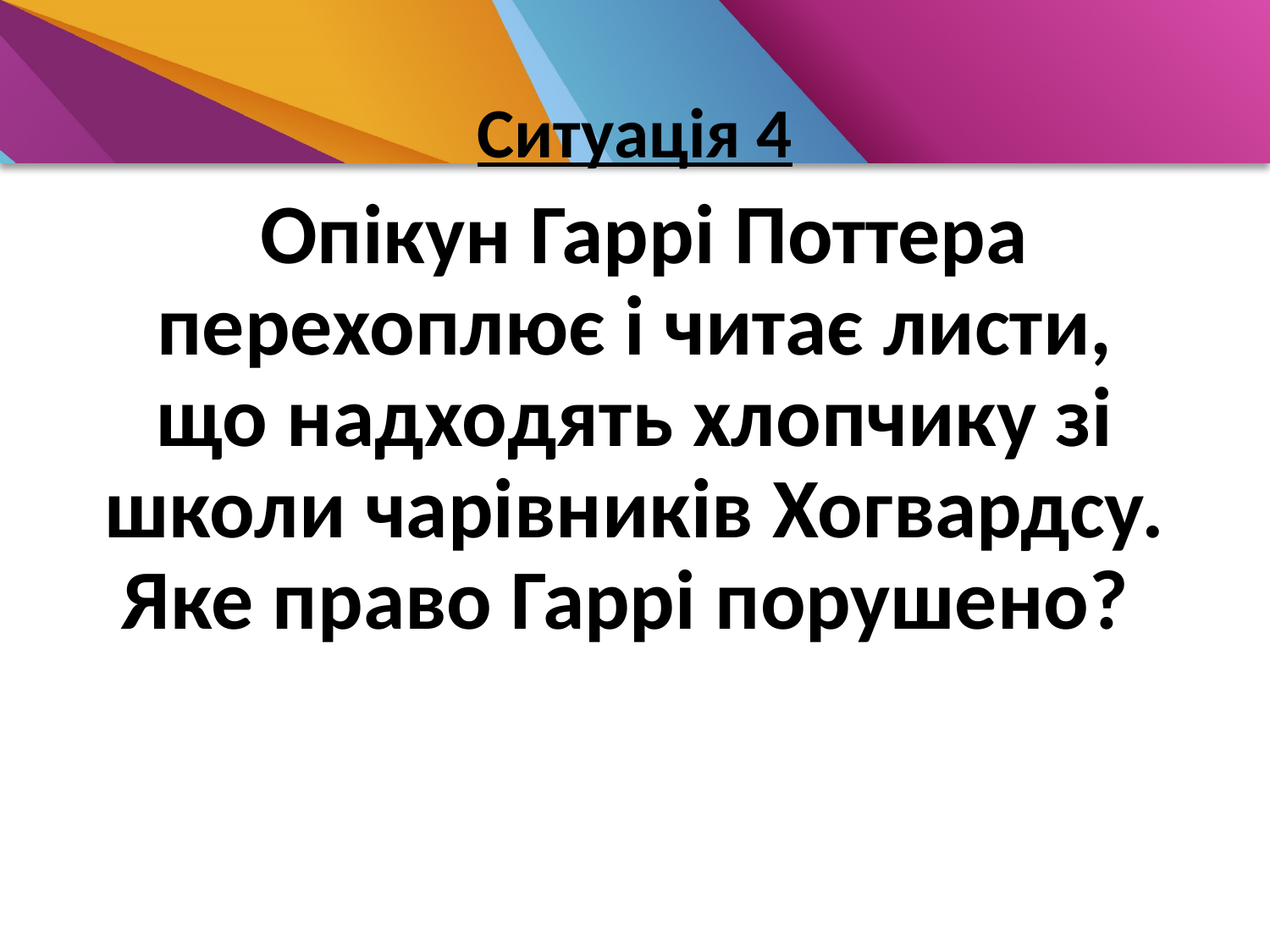

Ситуація 4
 Опікун Гаррі Поттера перехоплює і читає листи, що надходять хлопчику зі школи чарівників Хогвардсу. Яке право Гаррі порушено?